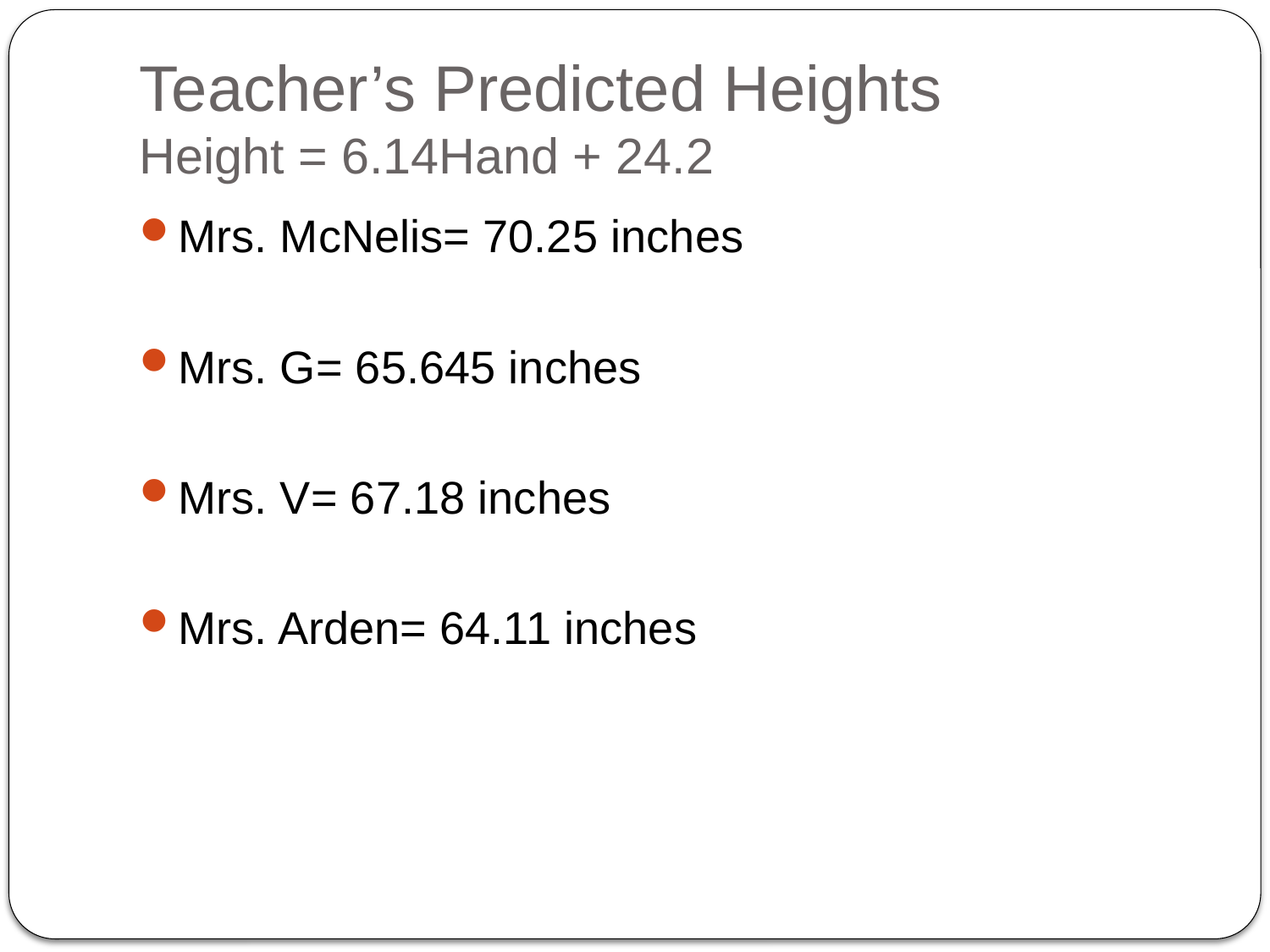

# Teacher’s Predicted Heights Height = 6.14Hand + 24.2
Mrs. McNelis= 70.25 inches

Mrs. G= 65.645 inches

Mrs. V= 67.18 inches

Mrs. Arden= 64.11 inches